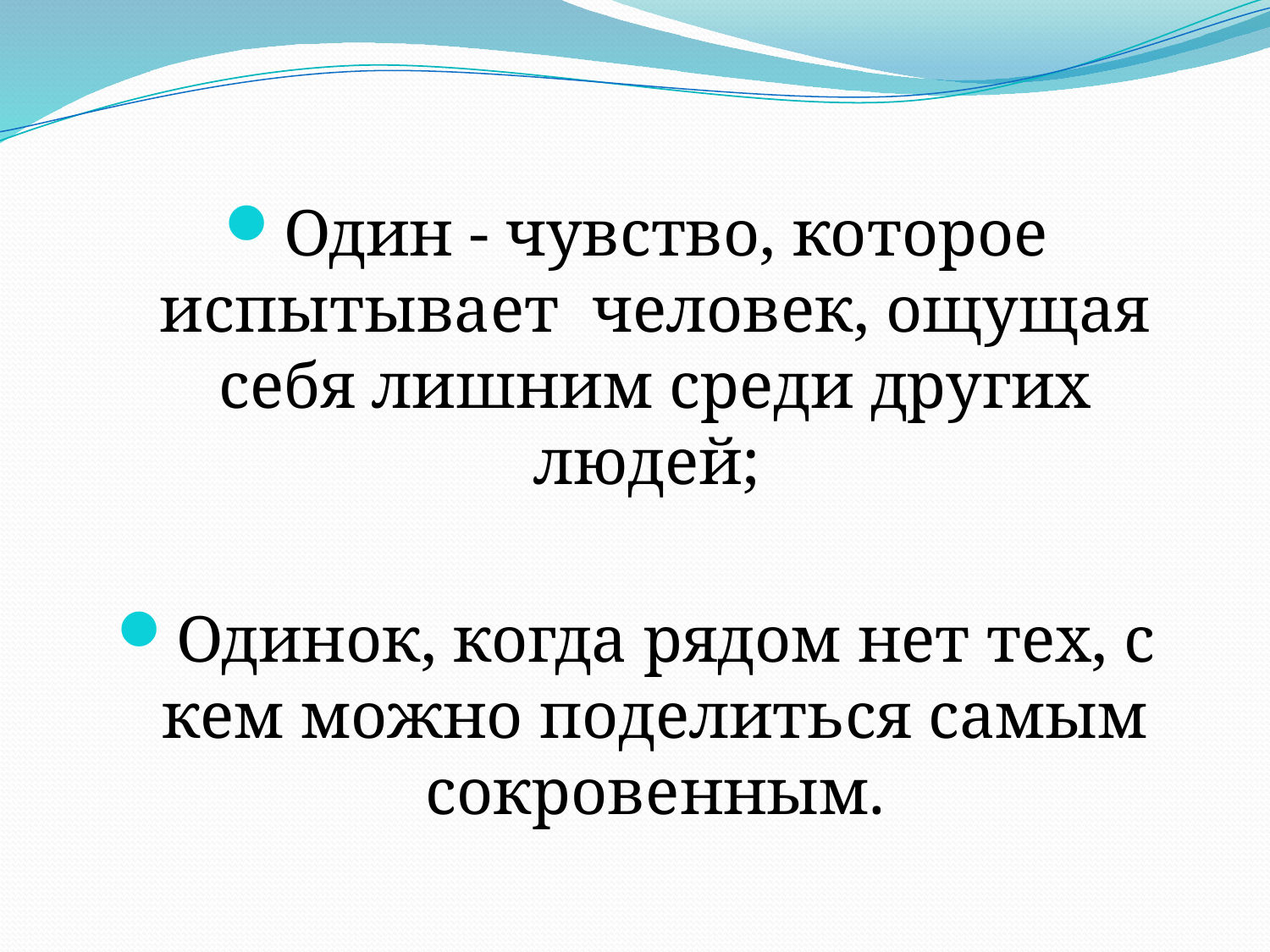

Один - чувство, которое испытывает  человек, ощущая себя лишним среди других людей;

Одинок, когда рядом нет тех, с кем можно поделиться самым сокровенным.